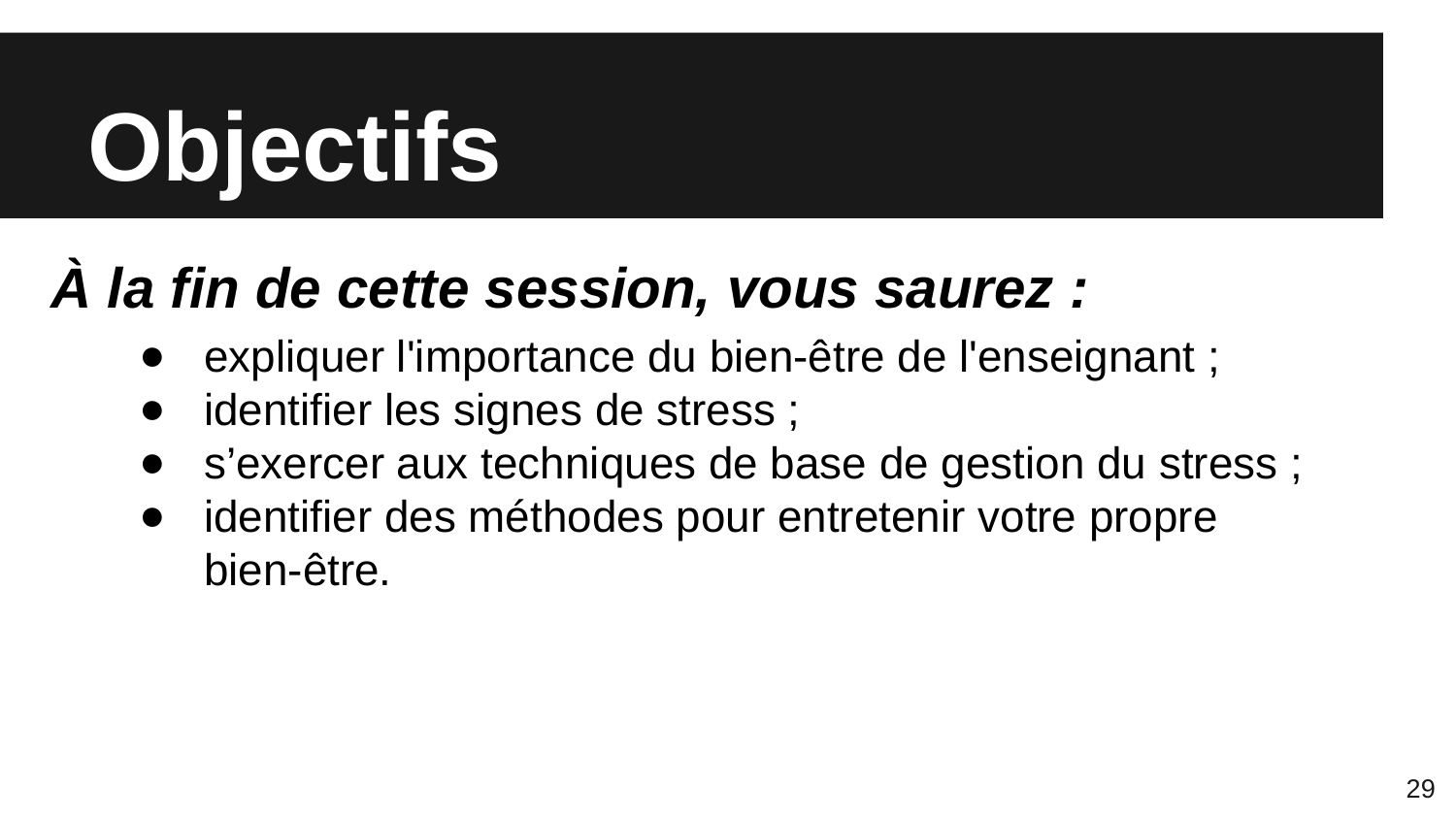

# Objectifs
À la fin de cette session, vous saurez :
expliquer l'importance du bien-être de l'enseignant ;
identifier les signes de stress ;
s’exercer aux techniques de base de gestion du stress ;
identifier des méthodes pour entretenir votre propre bien-être.
29